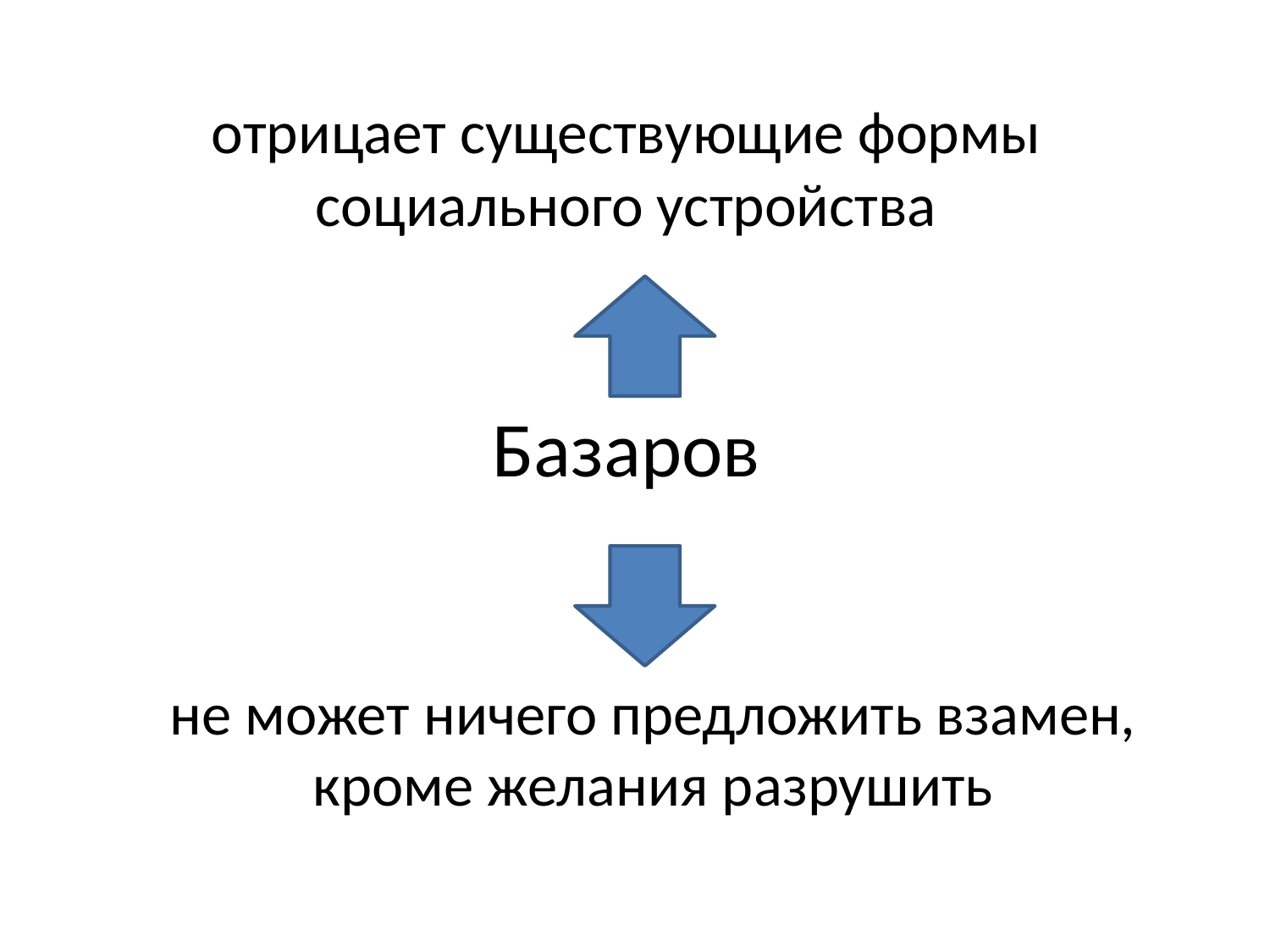

# отрицает существующие формы социального устройства

Базаров

не может ничего предложить взамен, кроме желания разрушить